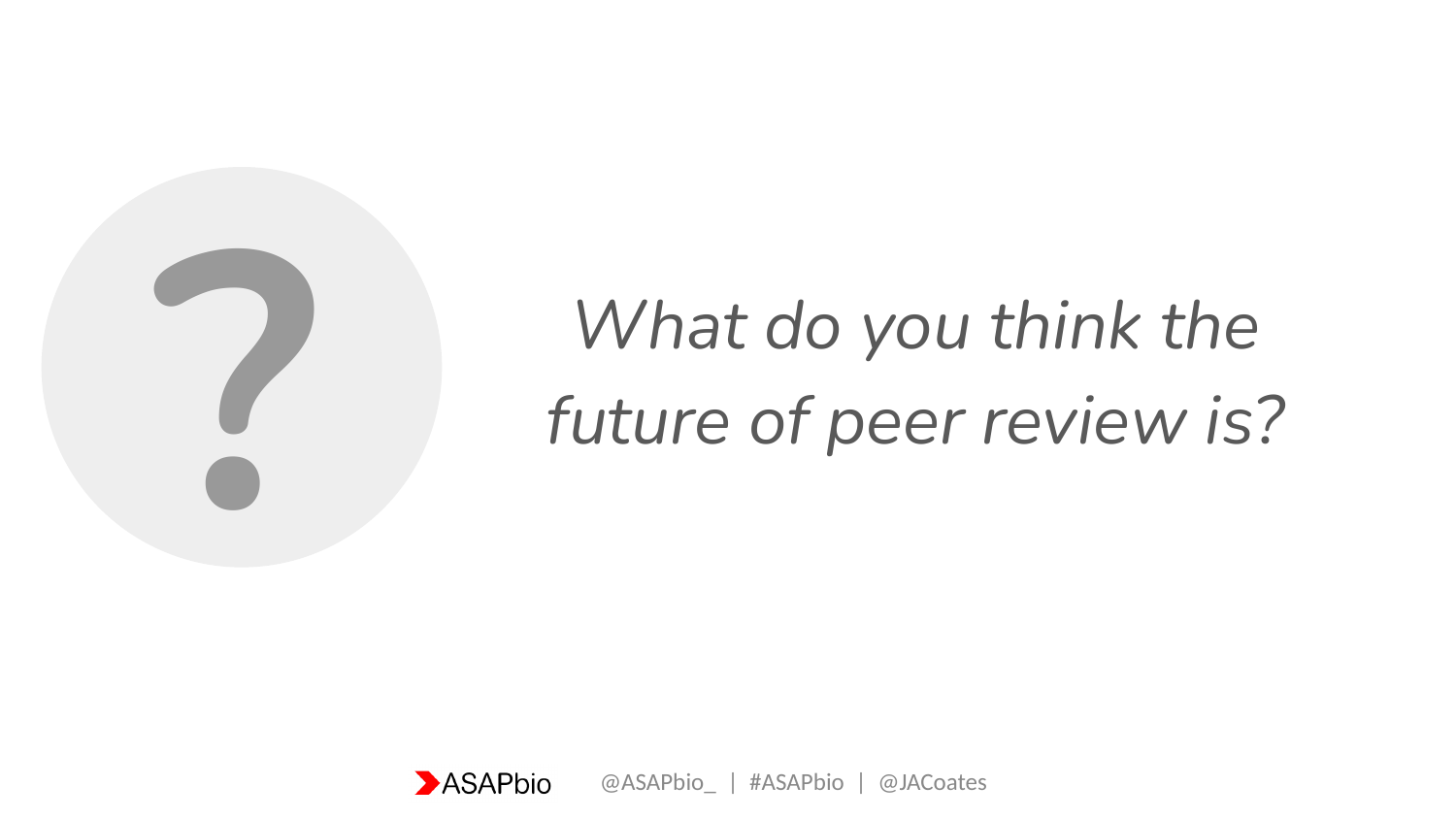

?

# What do you think the future of peer review is?